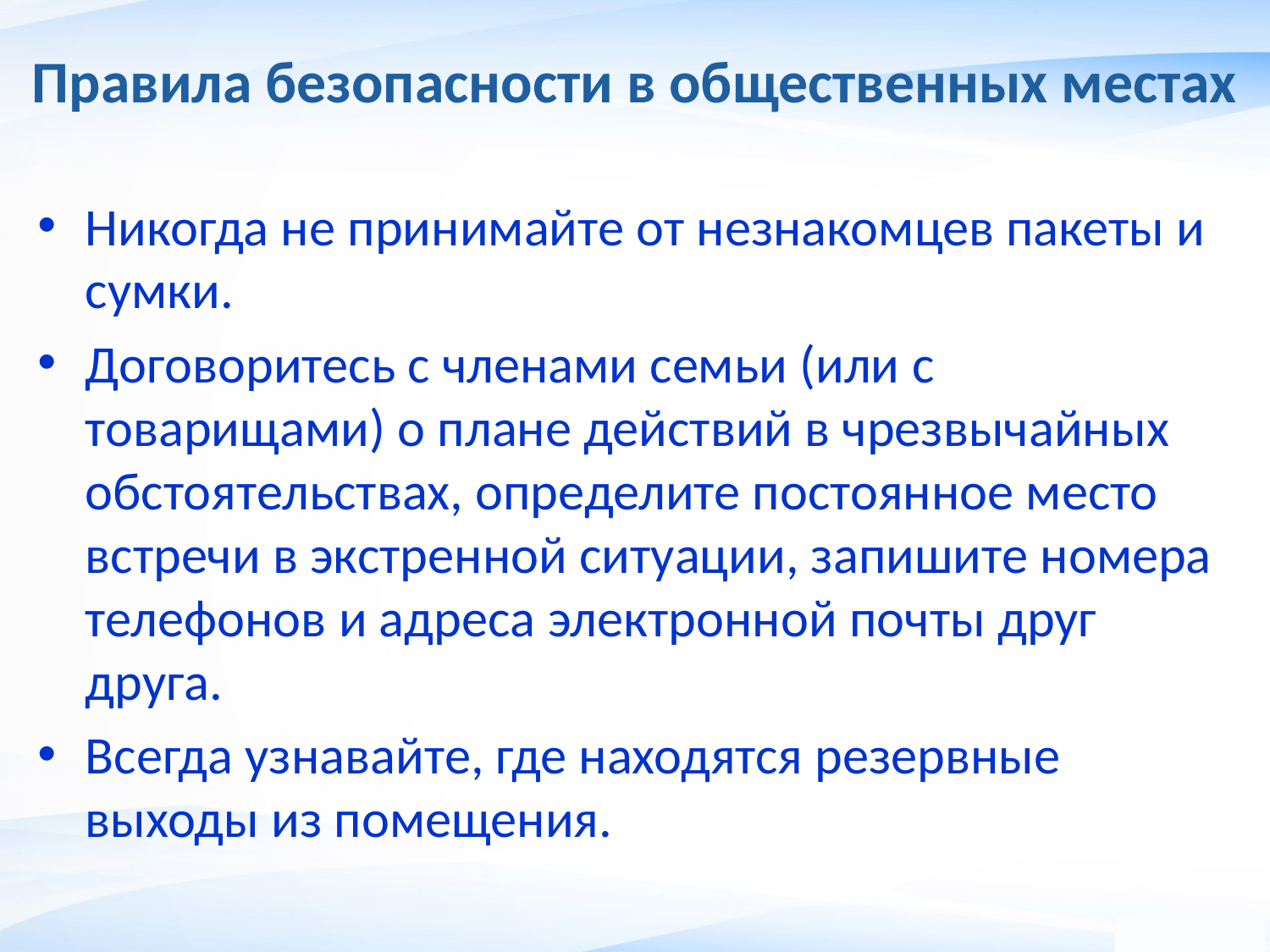

# Правила безопасности в общественных местах
Никогда не принимайте от незнакомцев пакеты и сумки.
Договоритесь с членами семьи (или с товарищами) о плане действий в чрезвычайных обстоятельствах, определите постоянное место встречи в экстренной ситуации, запишите номера телефонов и адреса электронной почты друг друга.
Всегда узнавайте, где находятся резервные выходы из помещения.
,